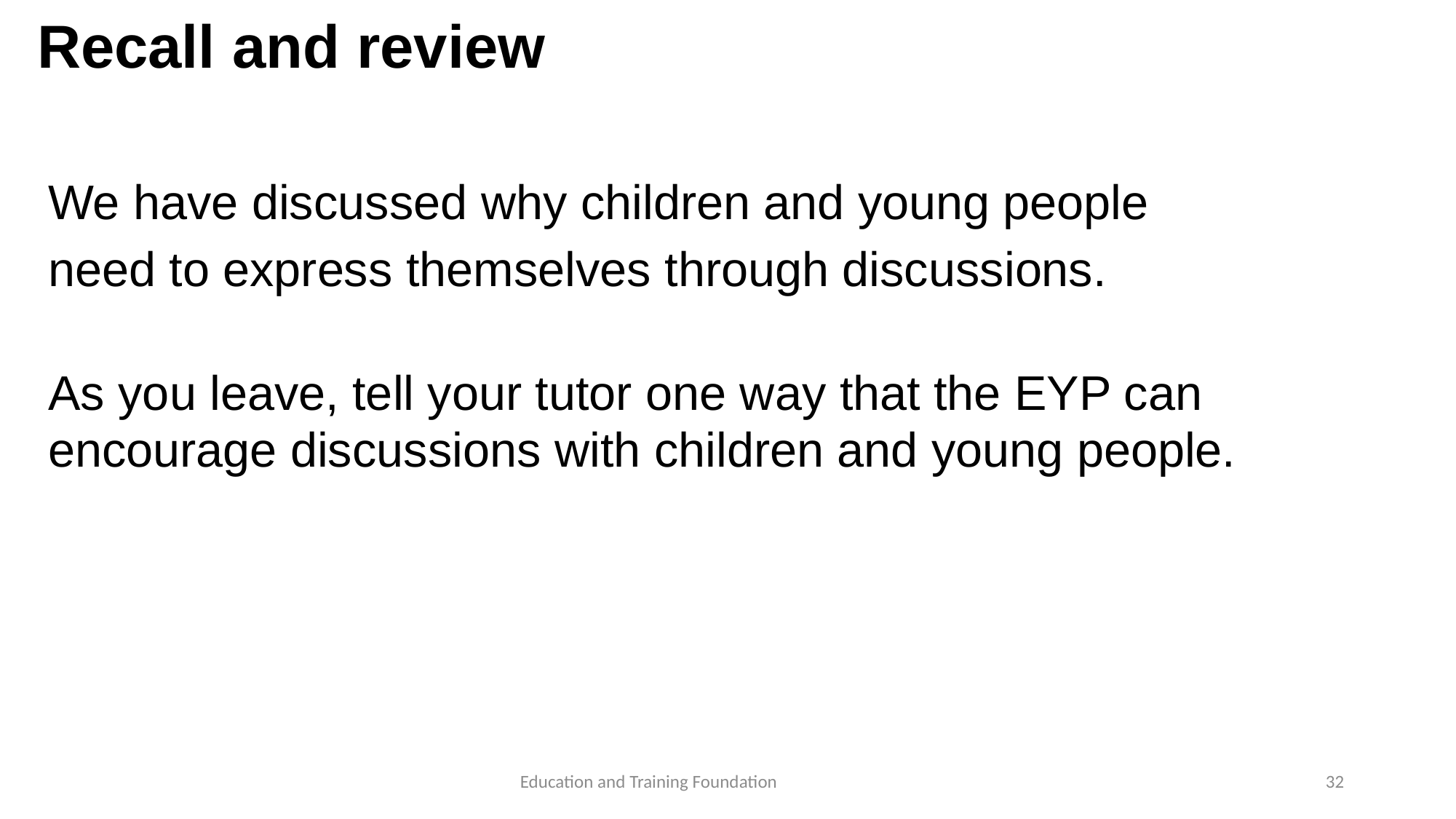

# Recall and review
We have discussed why children and young people need to express themselves through discussions.

As you leave, tell your tutor one way that the EYP can encourage discussions with children and young people.
32
Education and Training Foundation